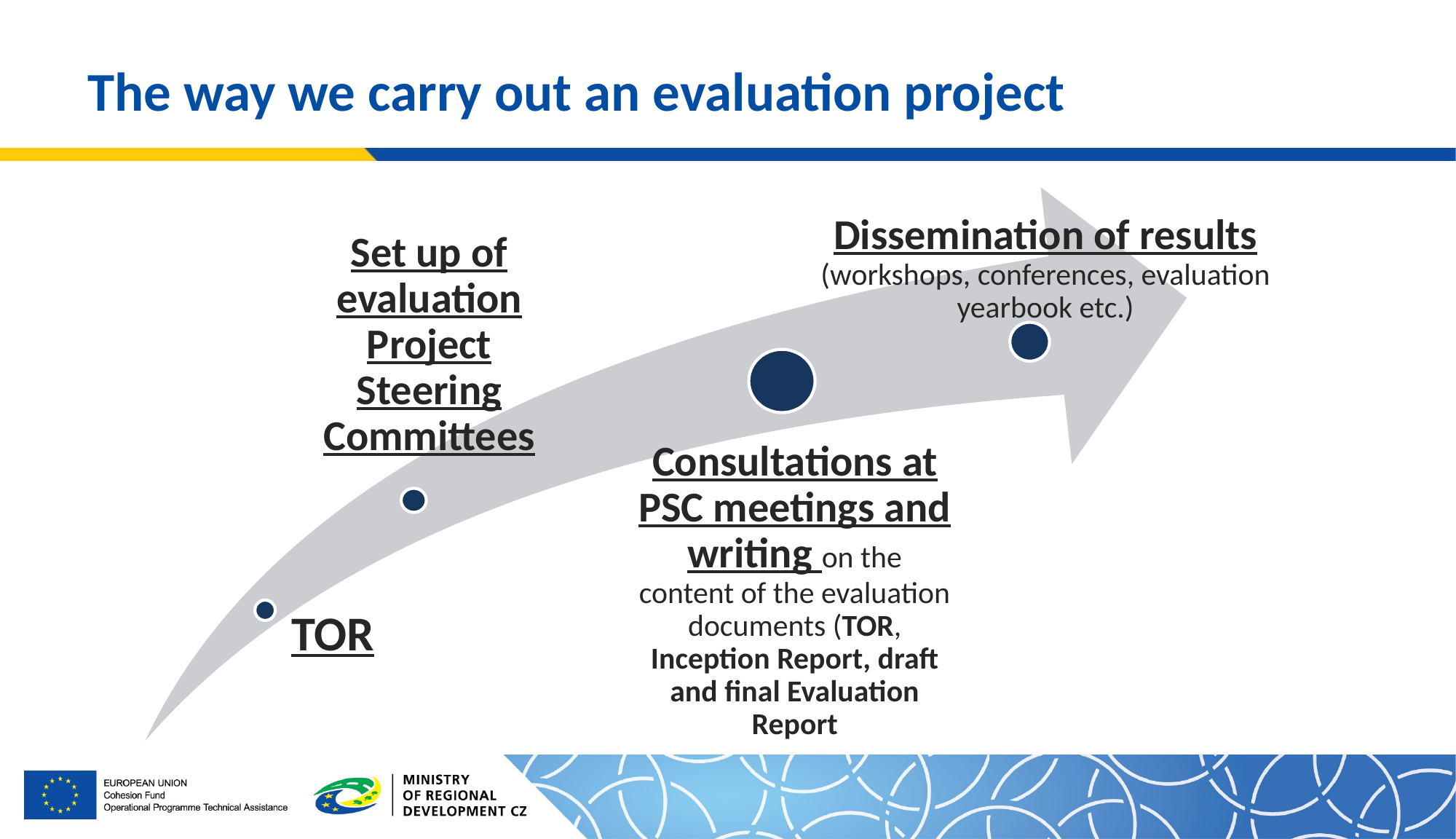

# The way we carry out an evaluation project
TOR
Set up of evaluation Project Steering Committees
Consultations at PSC meetings and writing on the content of the evaluation documents (TOR, Inception Report, draft and final Evaluation Report
Dissemination of results (workshops, conferences, evaluation yearbook etc.)